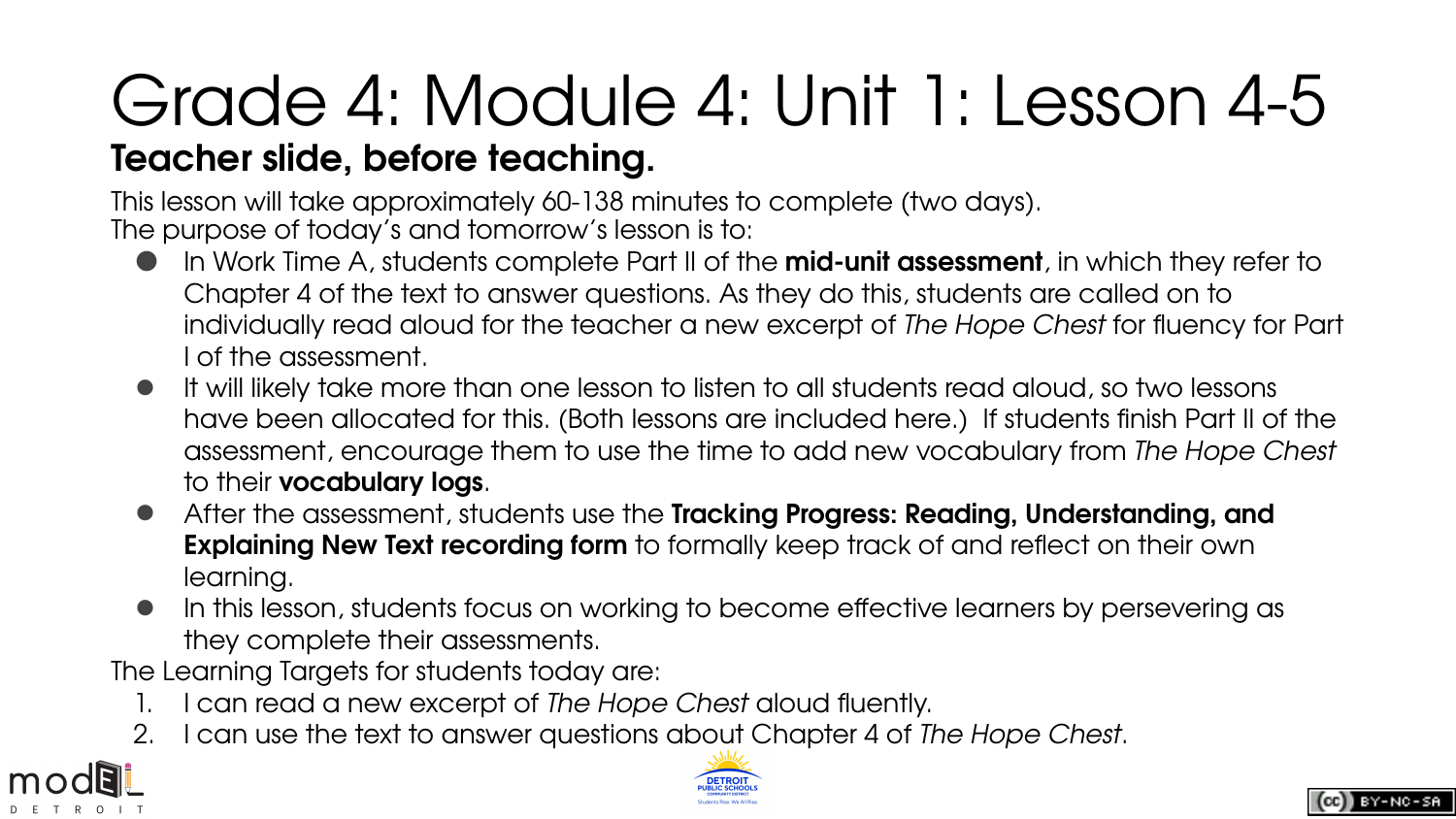

# Grade 4: Module 4: Unit 1: Lesson 4-5
Teacher slide, before teaching.
This lesson will take approximately 60-138 minutes to complete (two days).
The purpose of today’s and tomorrow’s lesson is to:
In Work Time A, students complete Part II of the mid-unit assessment, in which they refer to Chapter 4 of the text to answer questions. As they do this, students are called on to individually read aloud for the teacher a new excerpt of The Hope Chest for fluency for Part I of the assessment.
It will likely take more than one lesson to listen to all students read aloud, so two lessons have been allocated for this. (Both lessons are included here.)  If students finish Part II of the assessment, encourage them to use the time to add new vocabulary from The Hope Chest to their vocabulary logs.
After the assessment, students use the Tracking Progress: Reading, Understanding, and Explaining New Text recording form to formally keep track of and reflect on their own learning.
In this lesson, students focus on working to become effective learners by persevering as they complete their assessments.
The Learning Targets for students today are:
I can read a new excerpt of The Hope Chest aloud fluently.
I can use the text to answer questions about Chapter 4 of The Hope Chest.